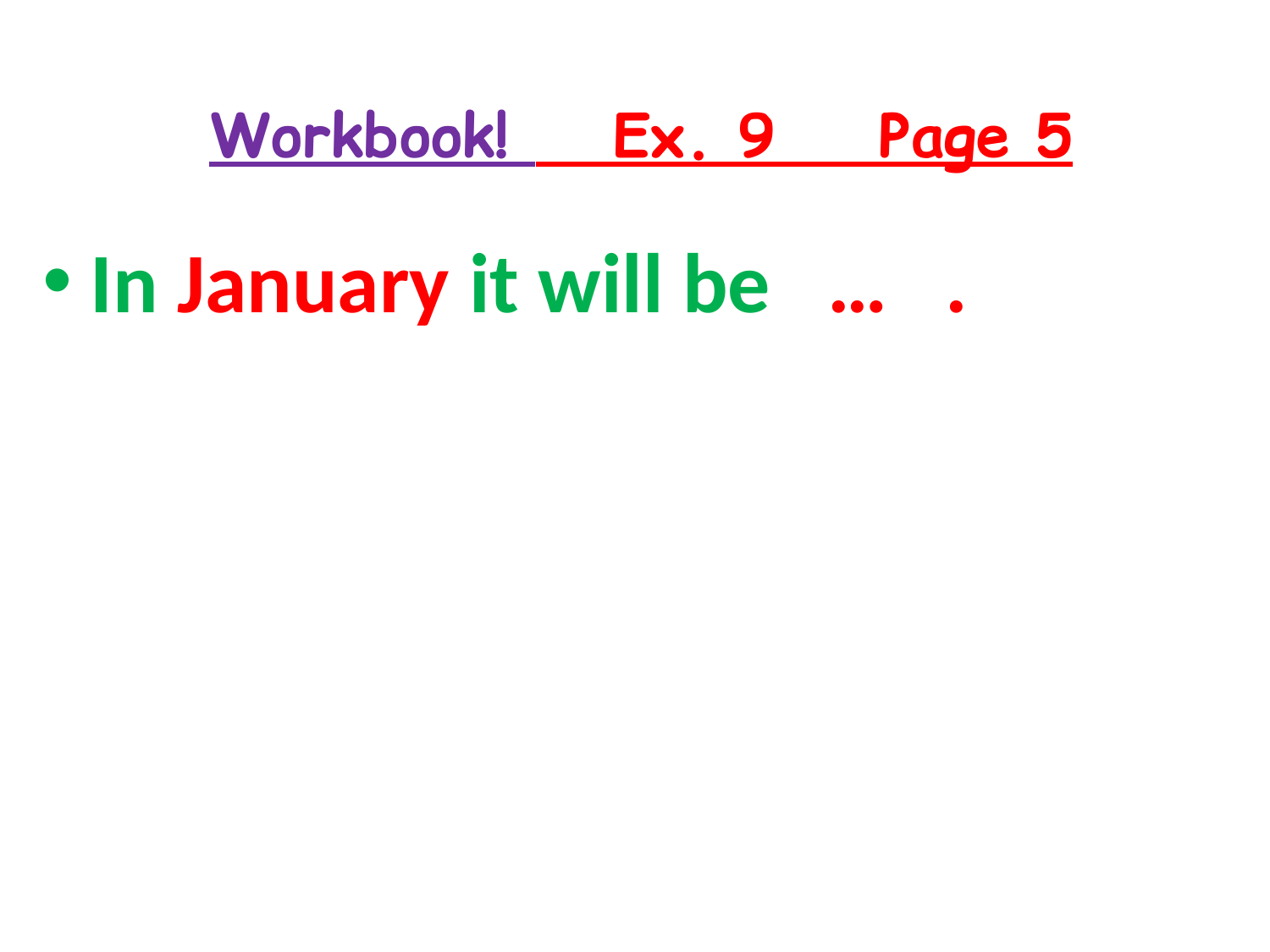

# Workbook!    Ex. 9    Page 5
In January it will be   …   .